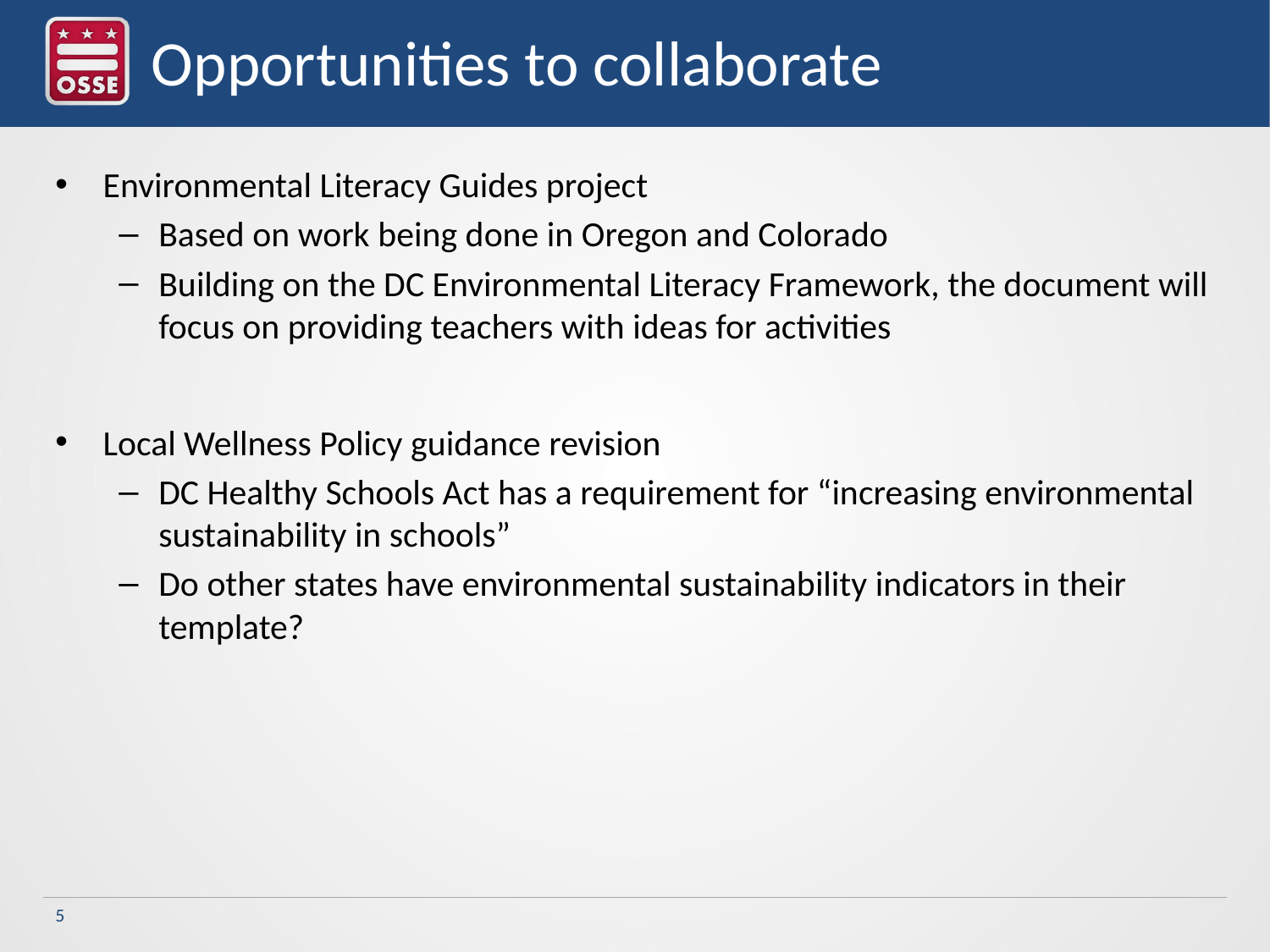

# Opportunities to collaborate
Environmental Literacy Guides project
Based on work being done in Oregon and Colorado
Building on the DC Environmental Literacy Framework, the document will focus on providing teachers with ideas for activities

Local Wellness Policy guidance revision
DC Healthy Schools Act has a requirement for “increasing environmental sustainability in schools”
Do other states have environmental sustainability indicators in their template?

5